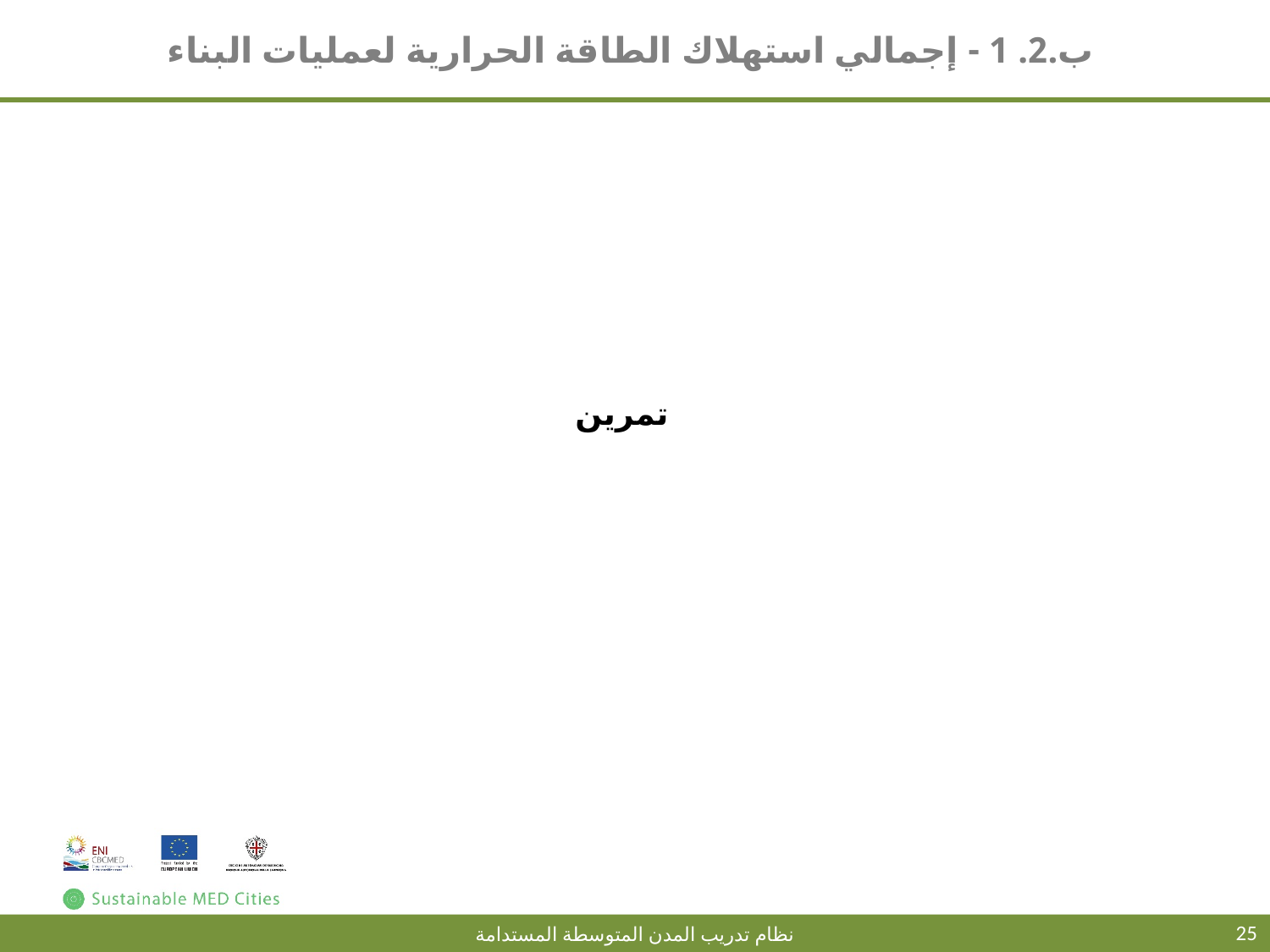

# ب.2. 1 - إجمالي استهلاك الطاقة الحرارية لعمليات البناء

تمرين

25